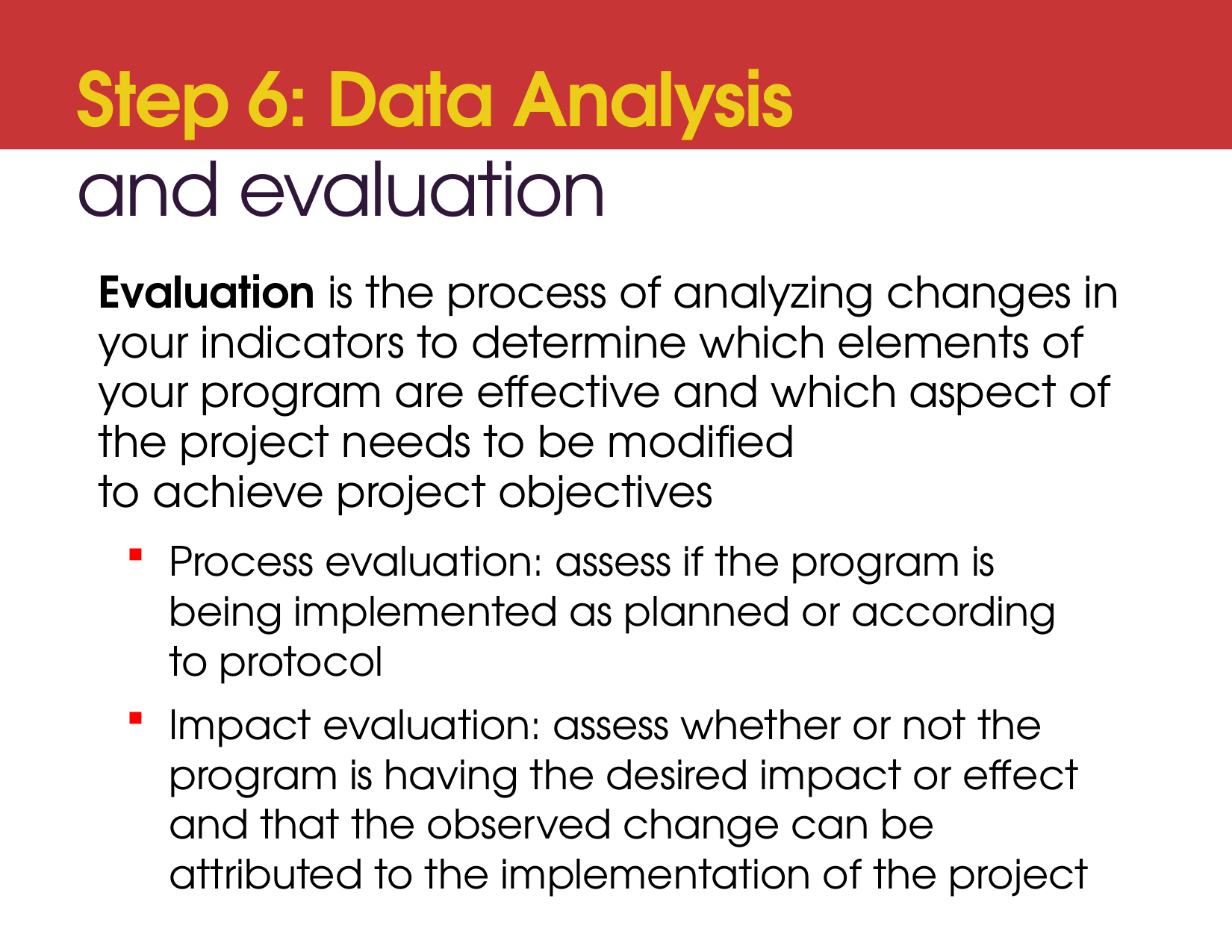

# Step 6: Data Analysis and evaluation
Evaluation is the process of analyzing changes in your indicators to determine which elements of your program are effective and which aspect of the project needs to be modified
to achieve project objectives
Process evaluation: assess if the program is being implemented as planned or according
to protocol
Impact evaluation: assess whether or not the program is having the desired impact or effect and that the observed change can be attributed to the implementation of the project